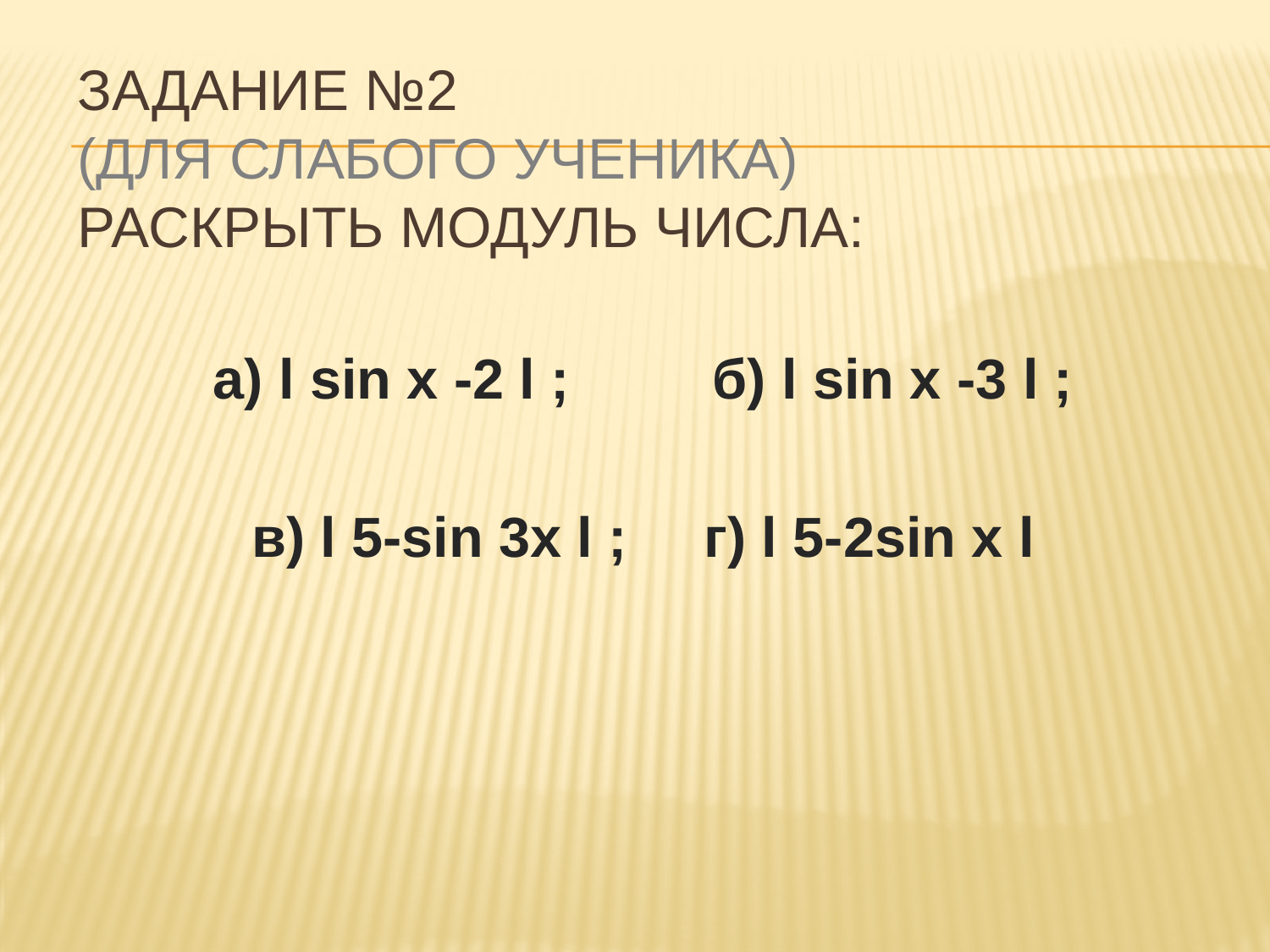

# Задание №2 (для слабого ученика) Раскрыть модуль числа:
а) l sin x -2 l ;	   б) l sin x -3 l ;

в) l 5-sin 3x l ;   	г) l 5-2sin x l